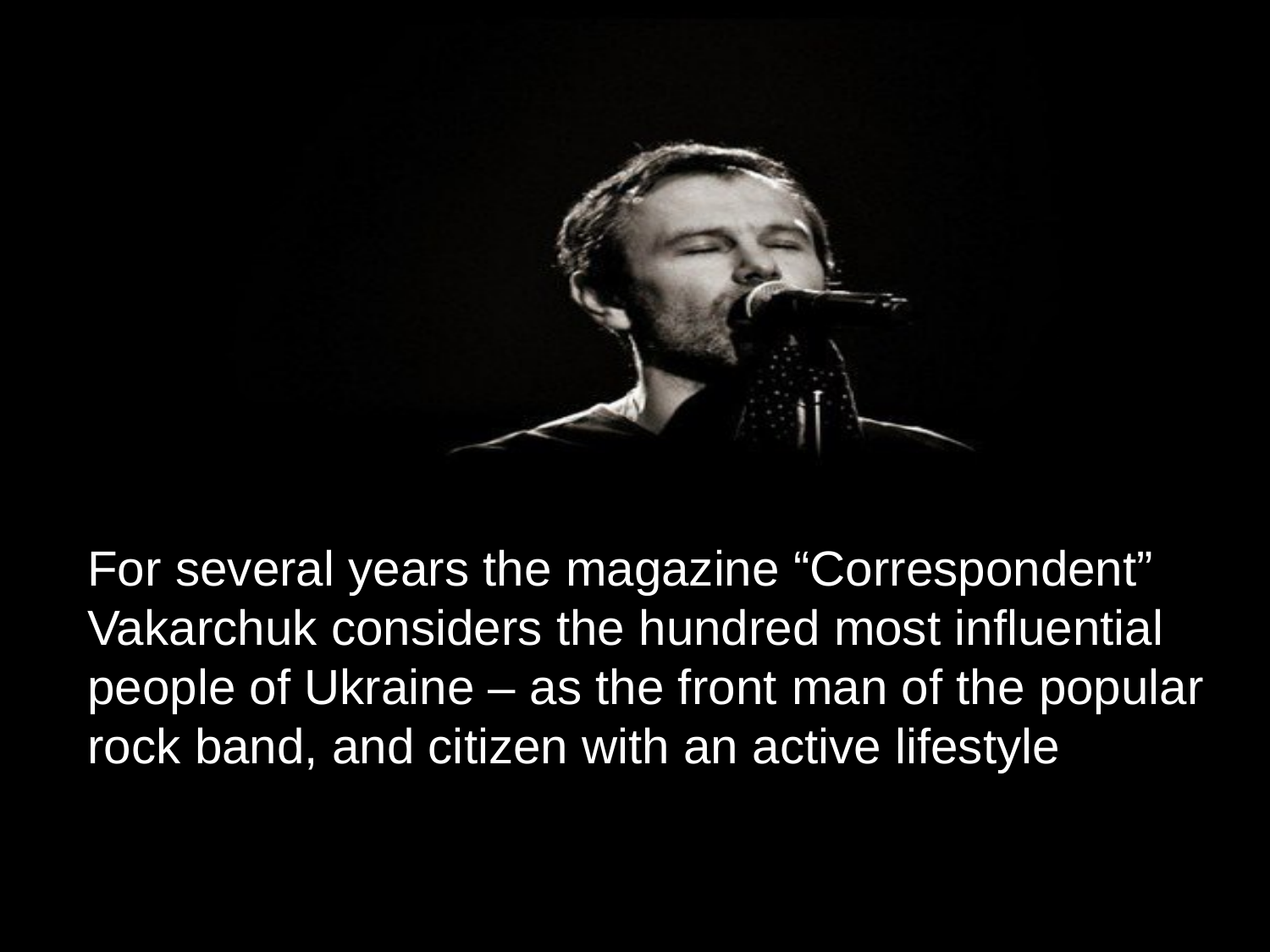

# For several years the magazine “Correspondent” Vakarchuk considers the hundred most influential people of Ukraine – as the front man of the popular rock band, and citizen with an active lifestyle